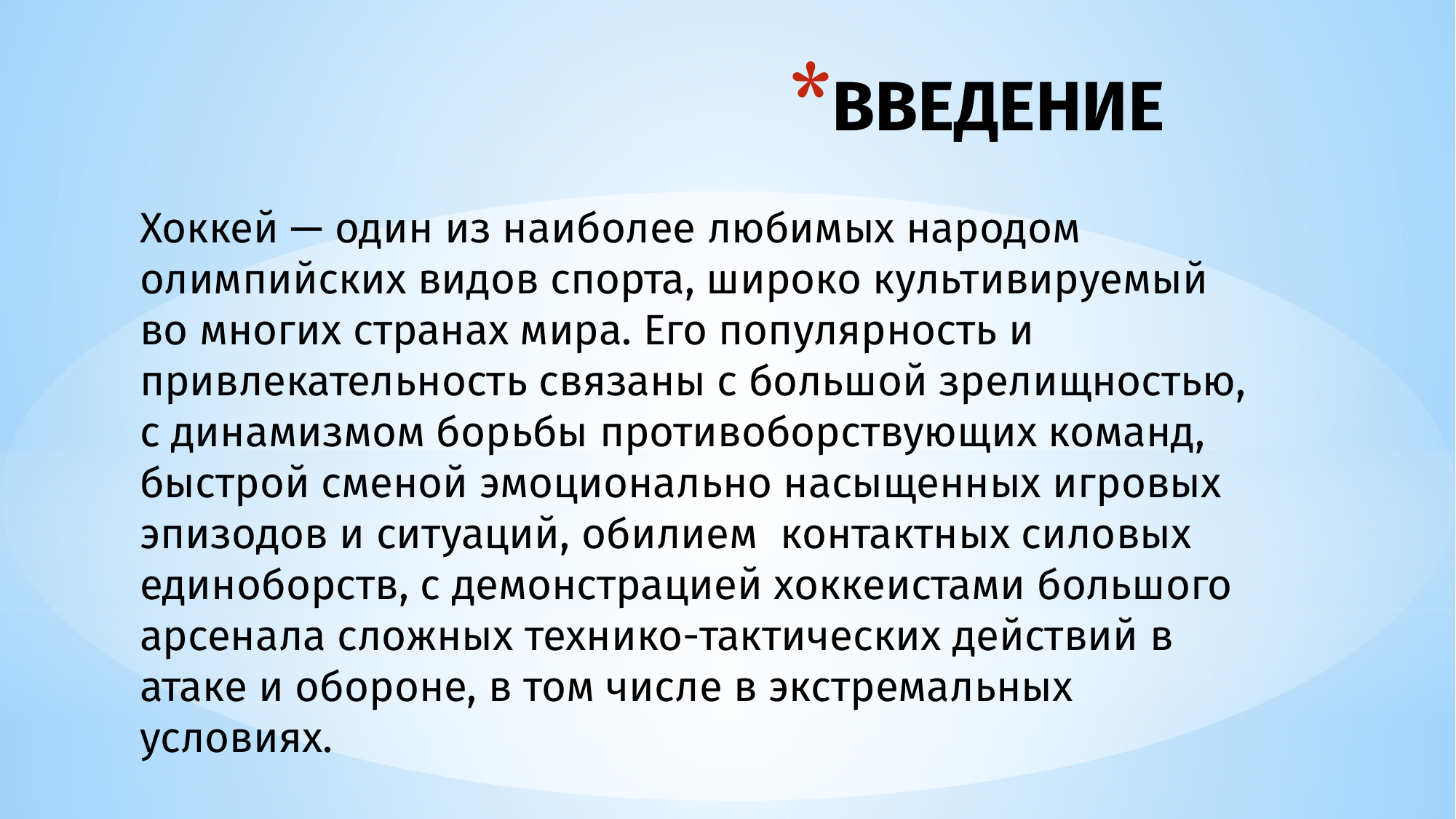

# ВВЕДЕНИЕ
Хоккей — один из наиболее любимых народом олимпийских видов спорта, широко культивируемый во многих странах мира. Его популярность и привлекательность связаны с большой зрелищностью, с динамизмом борьбы противоборствующих команд, быстрой сменой эмоционально насыщенных игровых эпизодов и ситуаций, обилием  контактных силовых единоборств, с демонстрацией хоккеистами большого арсенала сложных технико-тактических действий в атаке и обороне, в том числе в экстремальных условиях.